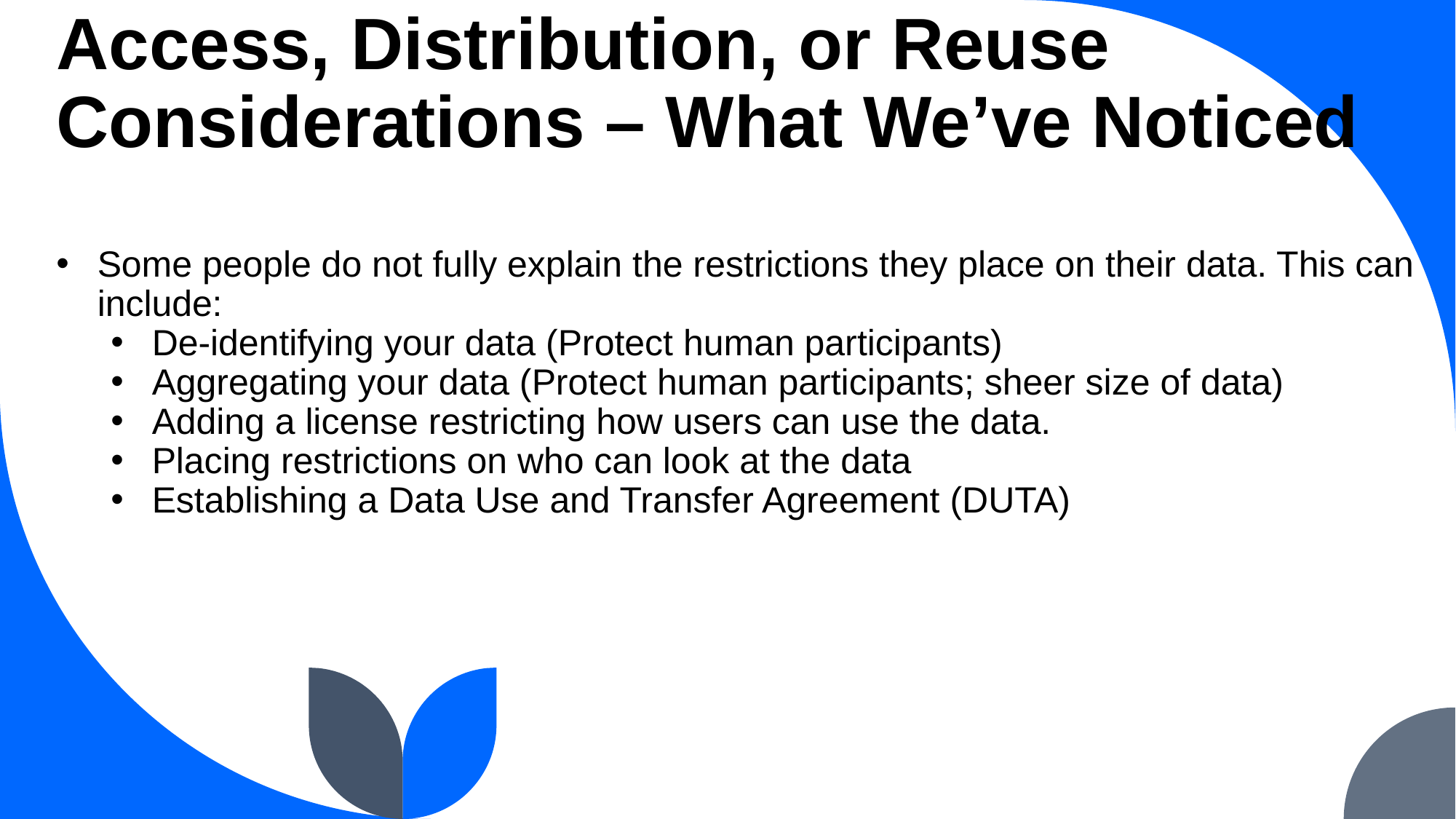

# Access, Distribution, or Reuse Considerations – What We’ve Noticed
Some people do not fully explain the restrictions they place on their data. This can include:
De-identifying your data (Protect human participants)
Aggregating your data (Protect human participants; sheer size of data)
Adding a license restricting how users can use the data.
Placing restrictions on who can look at the data
Establishing a Data Use and Transfer Agreement (DUTA)